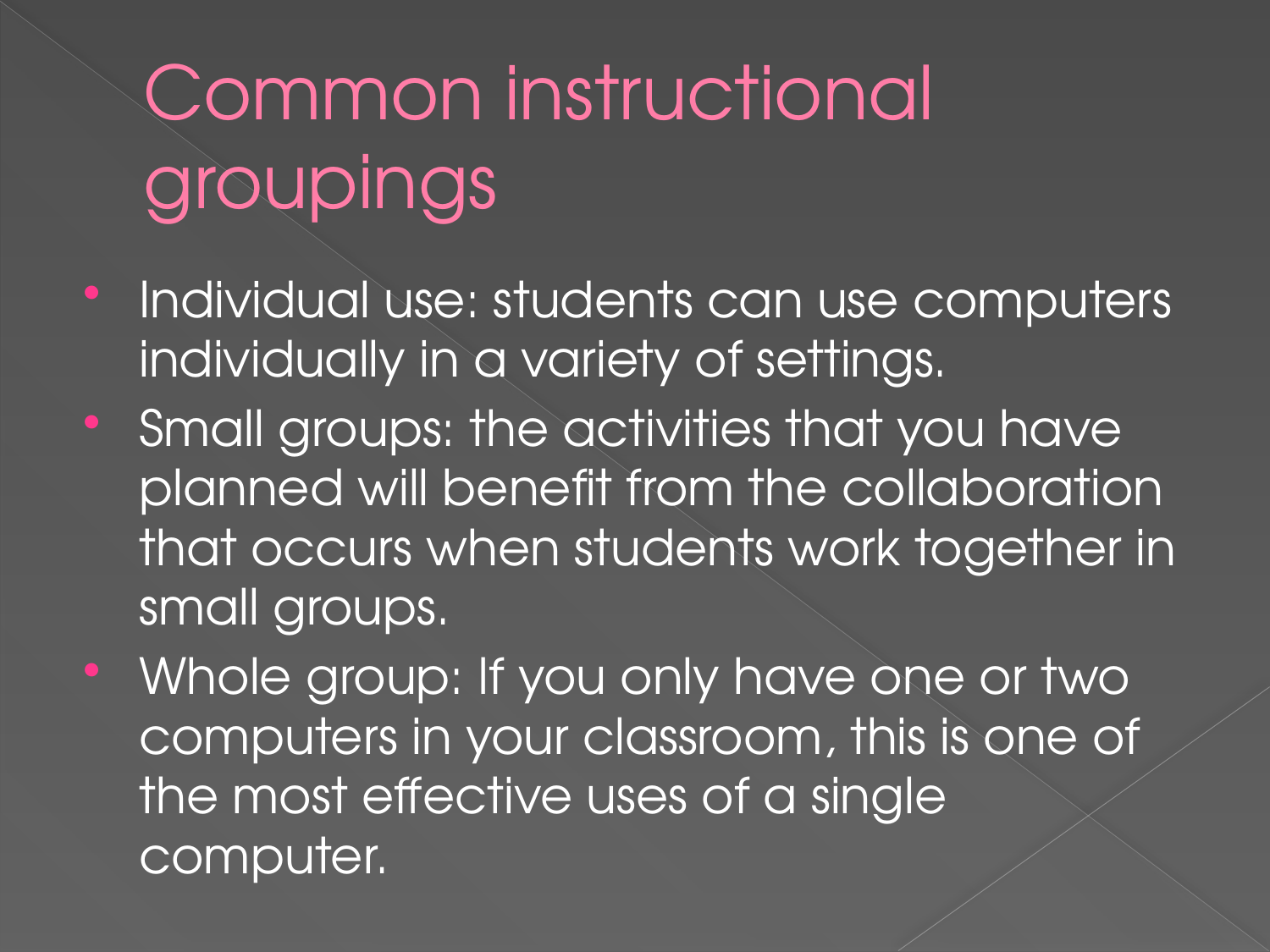

# Common instructional groupings
Individual use: students can use computers individually in a variety of settings.
Small groups: the activities that you have planned will benefit from the collaboration that occurs when students work together in small groups.
Whole group: If you only have one or two computers in your classroom, this is one of the most effective uses of a single computer.